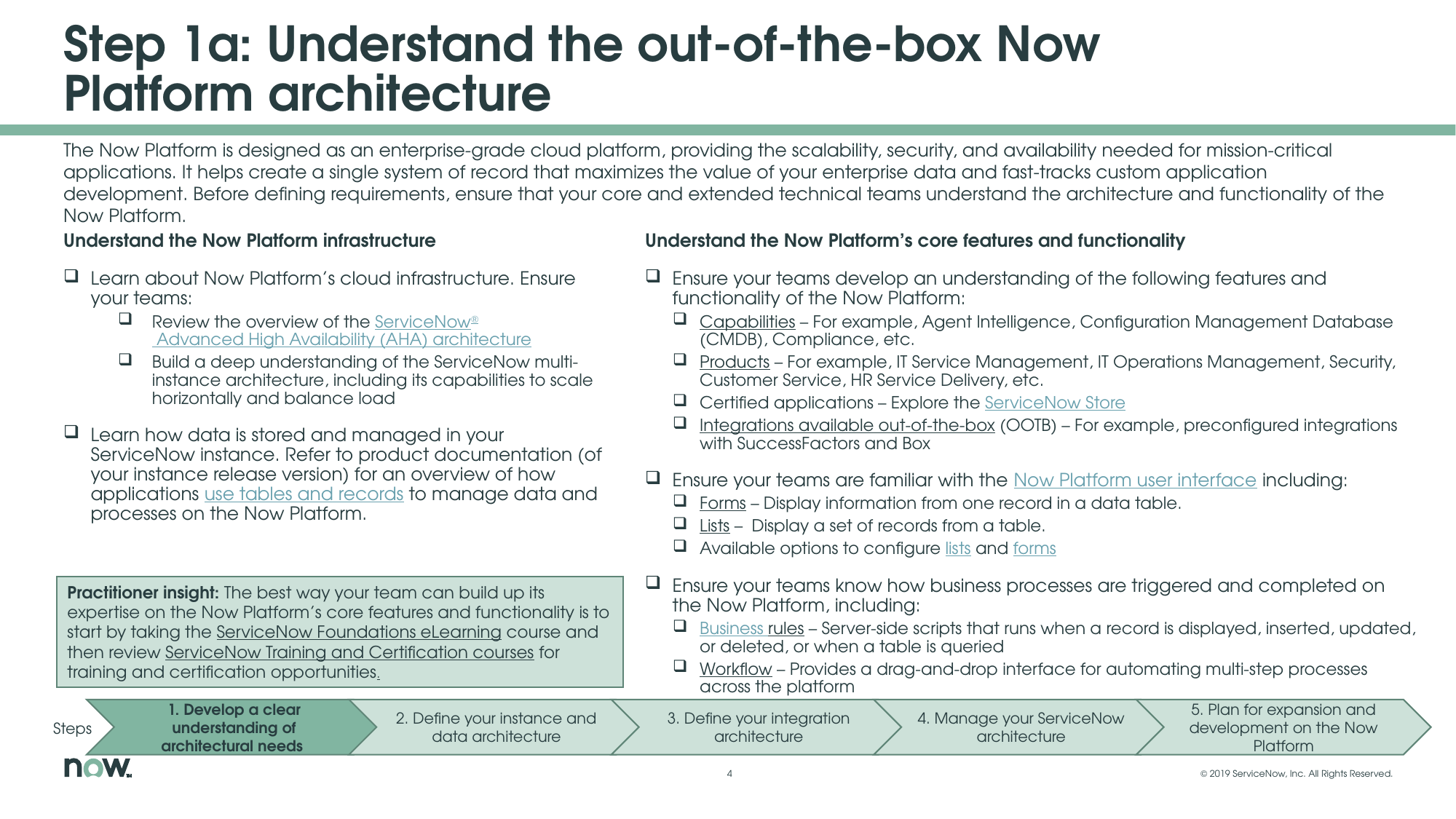

# Step 1a: Understand the out-of-the-box Now Platform architecture

The Now Platform is designed as an enterprise-grade cloud platform, providing the scalability, security, and availability needed for mission-critical applications. It helps create a single system of record that maximizes the value of your enterprise data and fast-tracks custom application development. Before defining requirements, ensure that your core and extended technical teams understand the architecture and functionality of the Now Platform.
Understand the Now Platform infrastructure
Learn about Now Platform’s cloud infrastructure. Ensure your teams:
Review the overview of the ServiceNow® Advanced High Availability (AHA) architecture
Build a deep understanding of the ServiceNow multi-instance architecture, including its capabilities to scale horizontally and balance load
Learn how data is stored and managed in your ServiceNow instance. Refer to product documentation (of your instance release version) for an overview of how applications use tables and records to manage data and processes on the Now Platform.
Understand the Now Platform’s core features and functionality
Ensure your teams develop an understanding of the following features and functionality of the Now Platform:
Capabilities – For example, Agent Intelligence, Configuration Management Database (CMDB), Compliance, etc.
Products – For example, IT Service Management, IT Operations Management, Security, Customer Service, HR Service Delivery, etc.
Certified applications – Explore the ServiceNow Store
Integrations available out-of-the-box (OOTB) – For example, preconfigured integrations with SuccessFactors and Box
Ensure your teams are familiar with the Now Platform user interface including:
Forms – Display information from one record in a data table.
Lists –  Display a set of records from a table.
Available options to configure lists and forms
Ensure your teams know how business processes are triggered and completed on the Now Platform, including:
Business rules – Server-side scripts that runs when a record is displayed, inserted, updated, or deleted, or when a table is queried
Workflow – Provides a drag-and-drop interface for automating multi-step processes across the platform
Practitioner insight: The best way your team can build up its expertise on the Now Platform’s core features and functionality is to start by taking the ServiceNow Foundations eLearning course and then review ServiceNow Training and Certification courses for training and certification opportunities.
1. Develop a clear understanding of architectural needs
2. Define your instance and data architecture
3. Define your integration architecture
4. Manage your ServiceNow architecture
5. Plan for expansion and development on the Now Platform
Steps